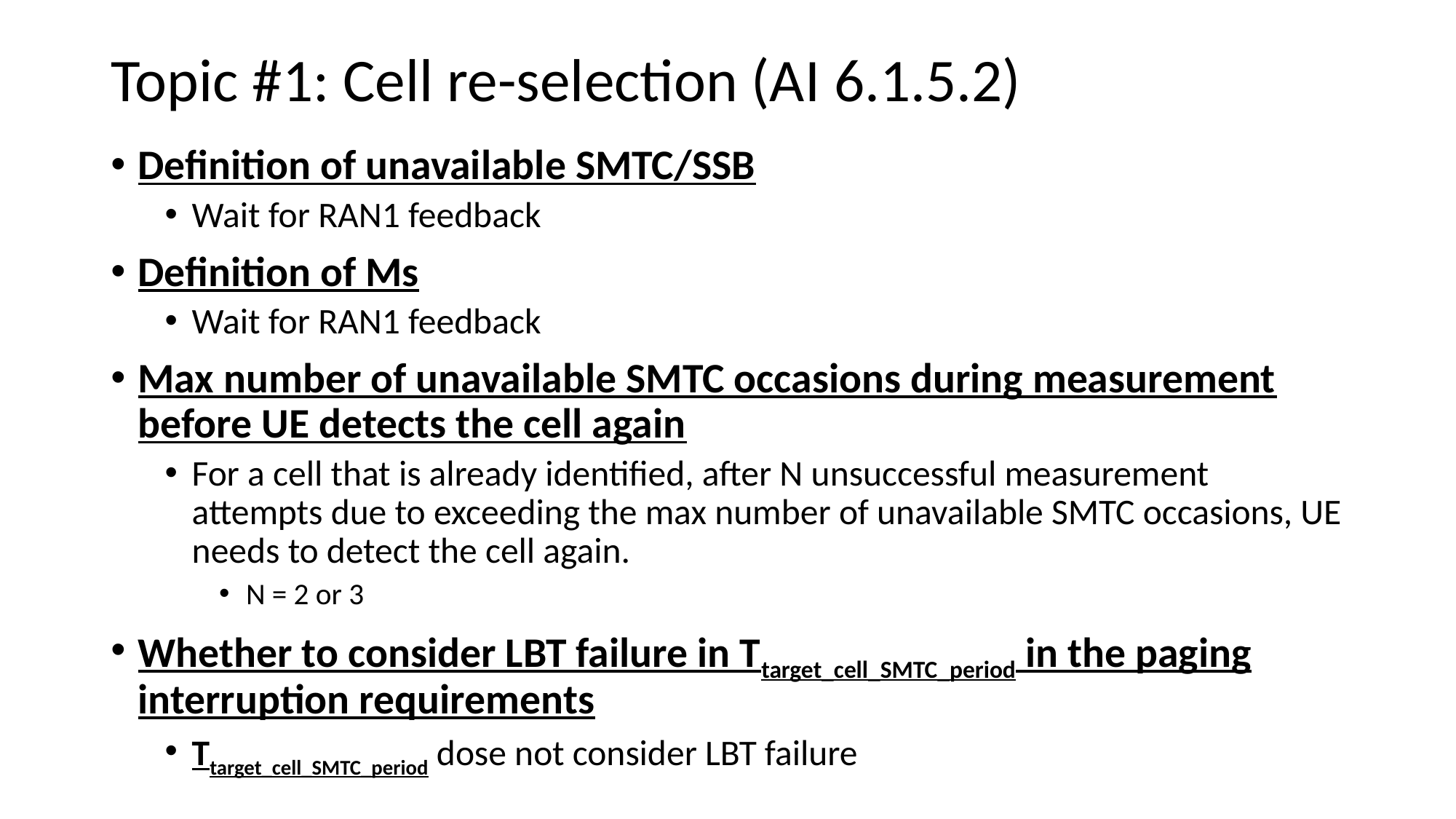

# Topic #1: Cell re-selection (AI 6.1.5.2)
Definition of unavailable SMTC/SSB
Wait for RAN1 feedback
Definition of Ms
Wait for RAN1 feedback
Max number of unavailable SMTC occasions during measurement before UE detects the cell again
For a cell that is already identified, after N unsuccessful measurement attempts due to exceeding the max number of unavailable SMTC occasions, UE needs to detect the cell again.
N = 2 or 3
Whether to consider LBT failure in Ttarget_cell_SMTC_period in the paging interruption requirements
Ttarget_cell_SMTC_period dose not consider LBT failure